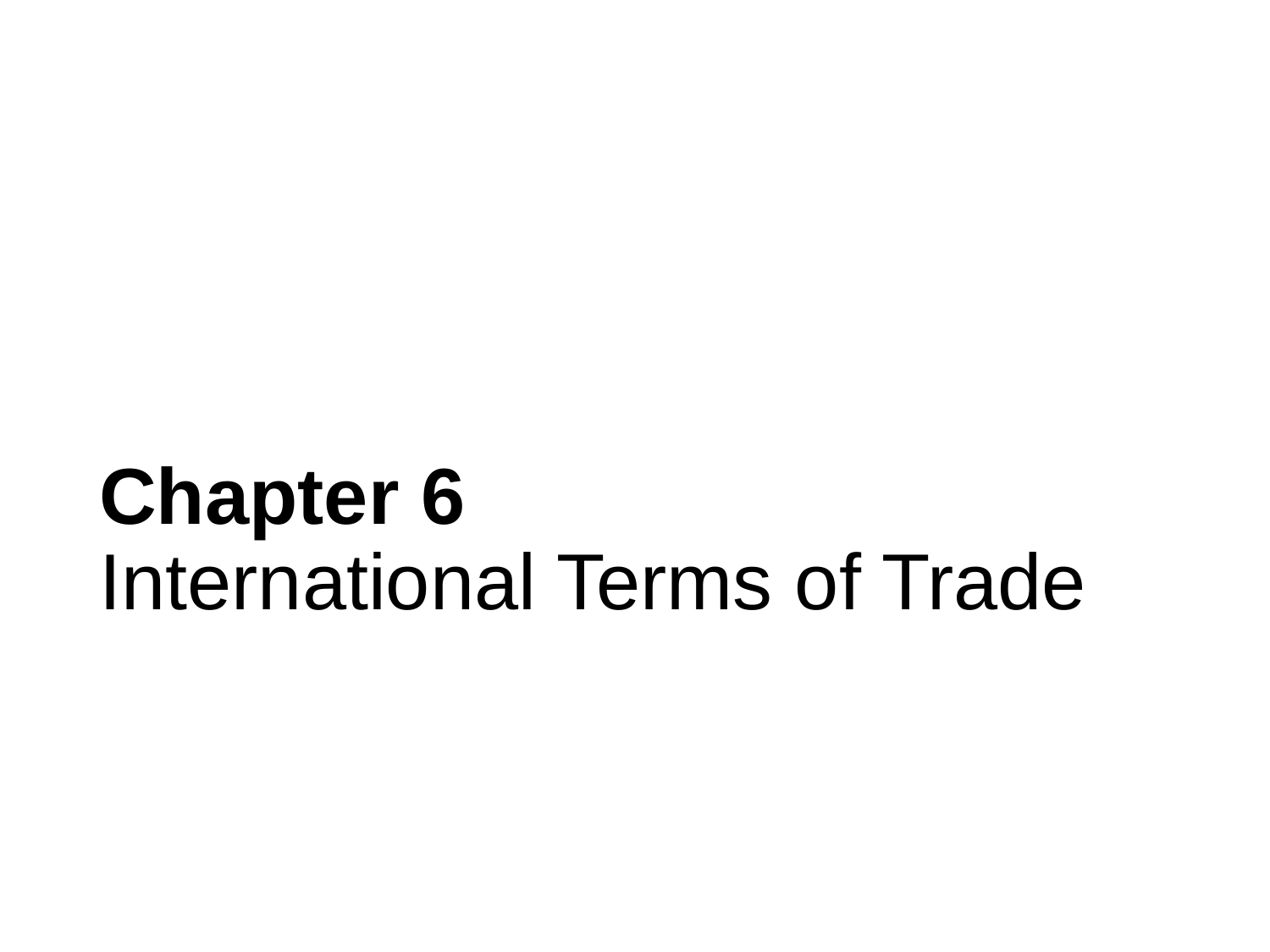

# Chapter 6 International Terms of Trade